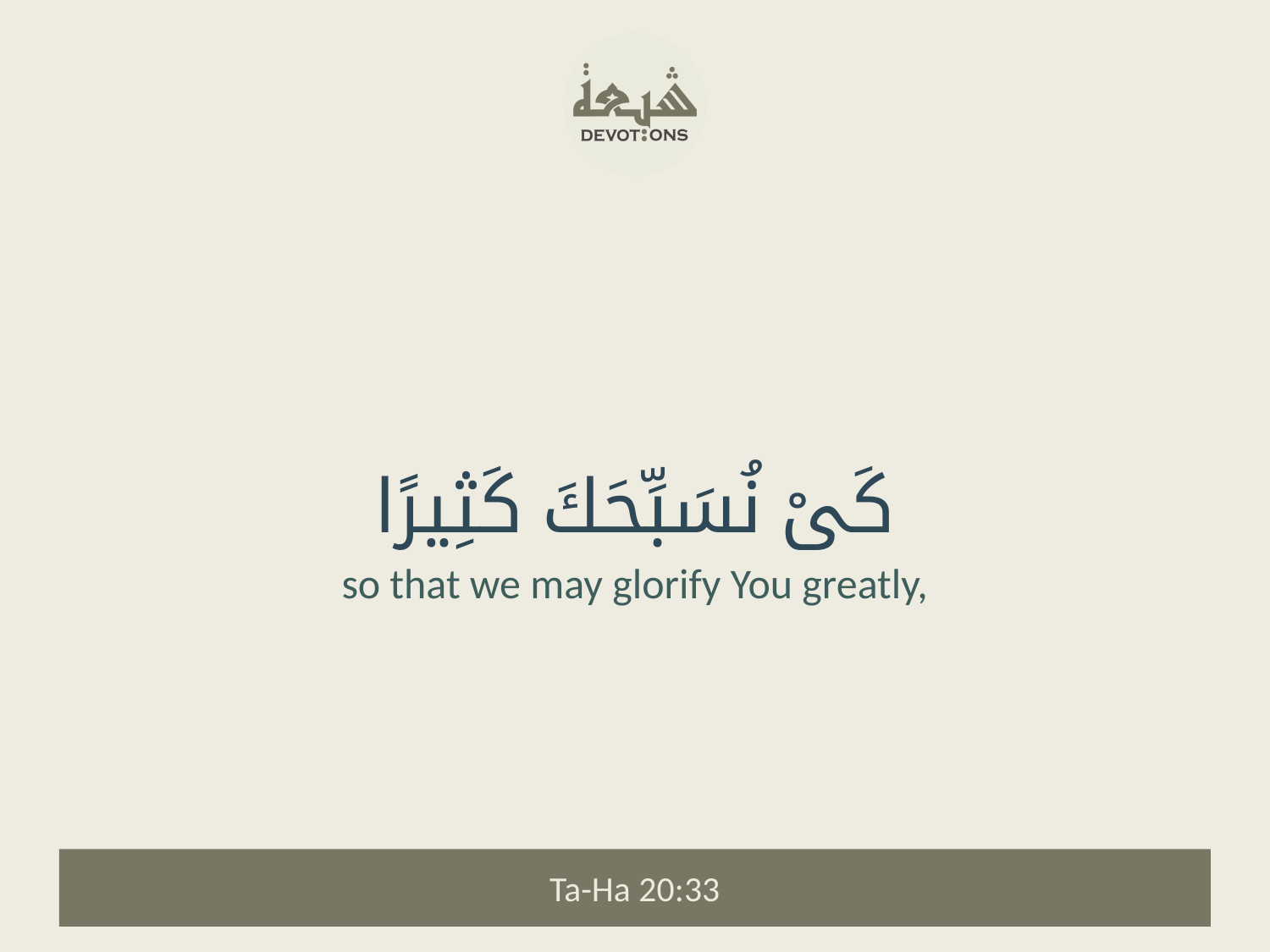

كَىْ نُسَبِّحَكَ كَثِيرًا
so that we may glorify You greatly,
Ta-Ha 20:33